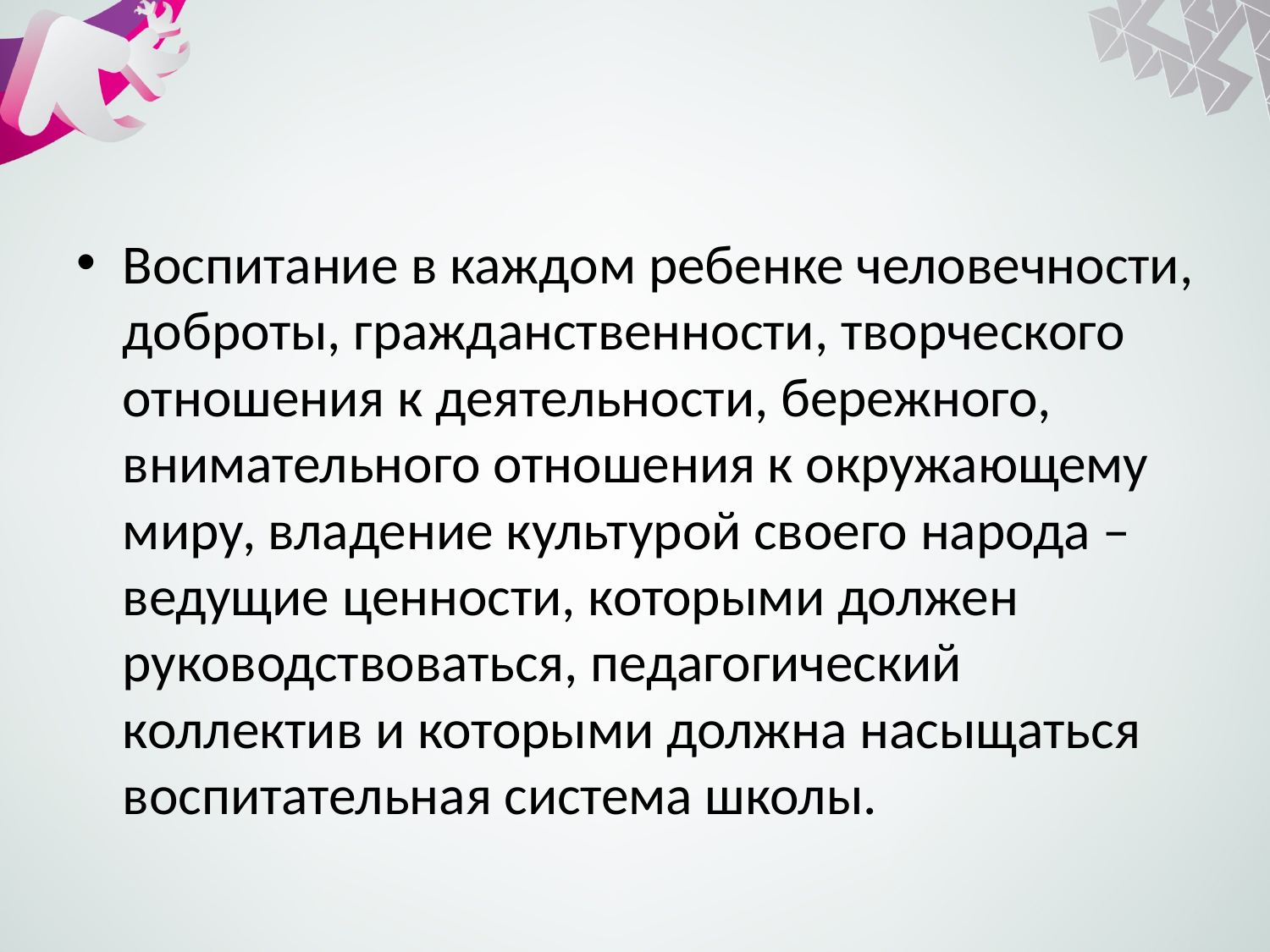

#
Воспитание в каждом ребенке человечности, доброты, гражданственности, творческого отношения к деятельности, бережного, внимательного отношения к окружающему миру, владение культурой своего народа – ведущие ценности, которыми должен руководствоваться, педагогический коллектив и которыми должна насыщаться воспитательная система школы.